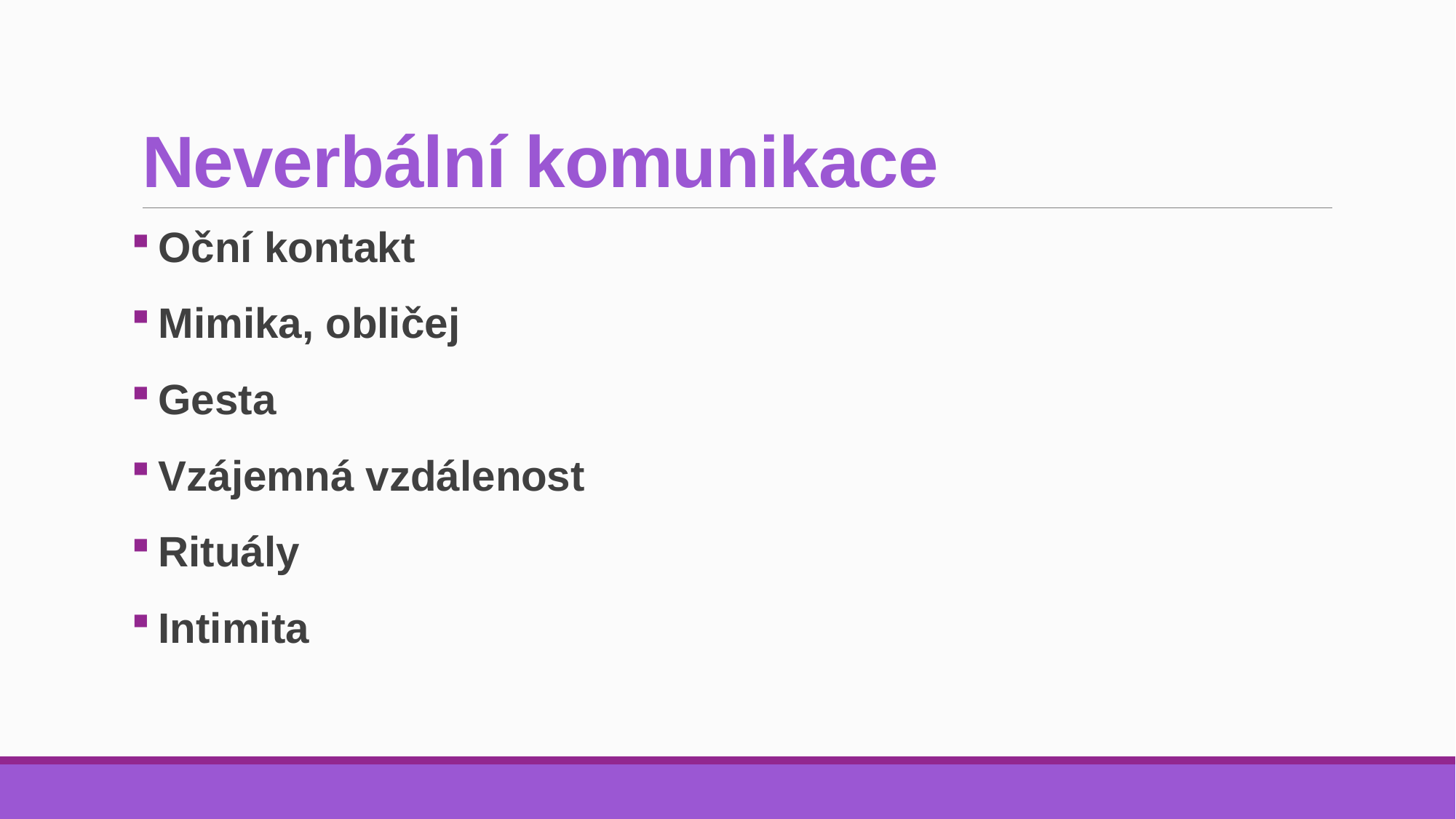

# Neverbální komunikace
Oční kontakt
Mimika, obličej
Gesta
Vzájemná vzdálenost
Rituály
Intimita